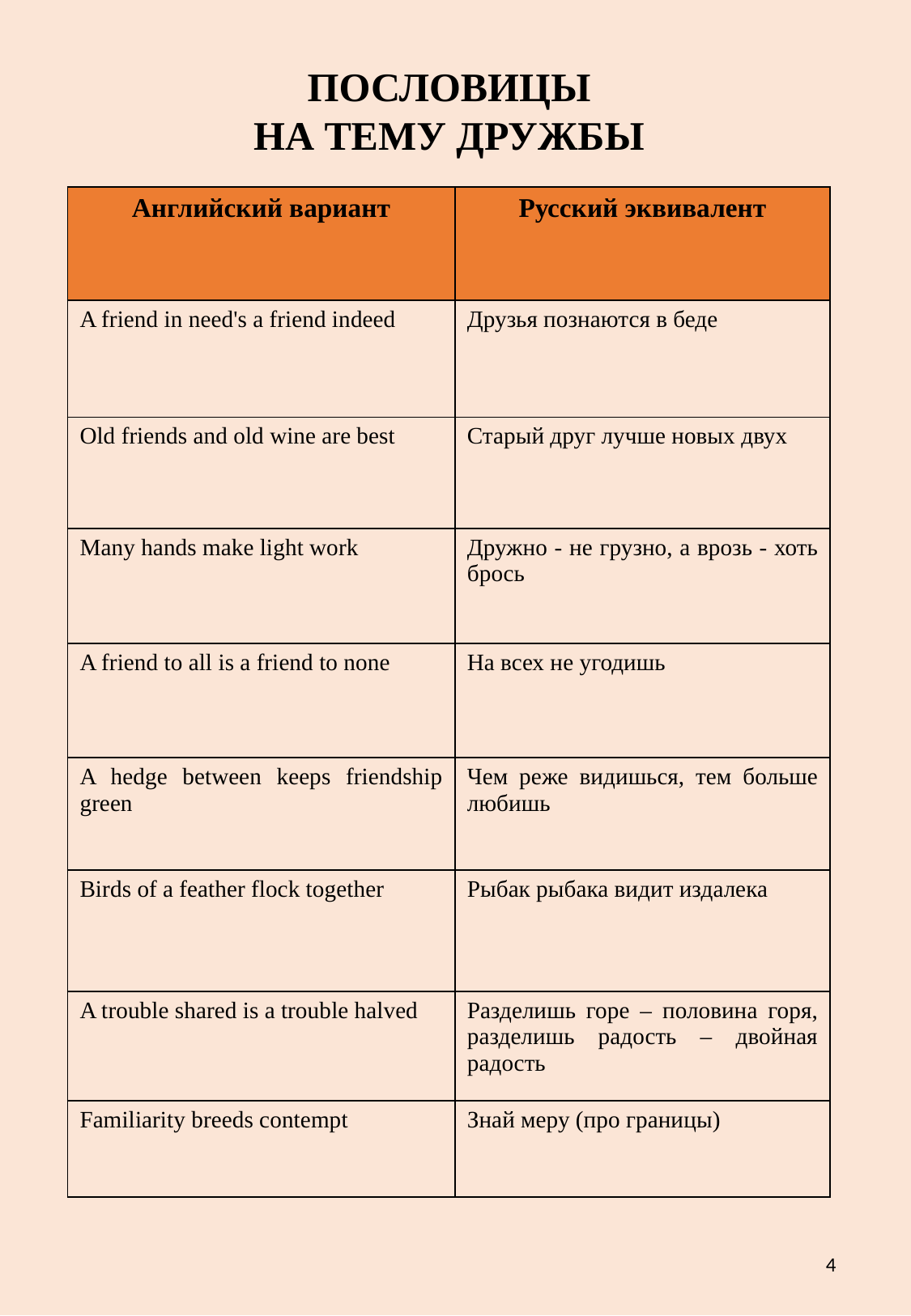

ПОСЛОВИЦЫ
НА ТЕМУ ДРУЖБЫ
| Английский вариант | Русский эквивалент |
| --- | --- |
| A friend in need's a friend indeed | Друзья познаются в беде |
| Old friends and old wine are best | Старый друг лучше новых двух |
| Many hands make light work | Дружно - не грузно, а врозь - хоть брось |
| A friend to all is a friend to none | На всех не угодишь |
| A hedge between keeps friendship green | Чем реже видишься, тем больше любишь |
| Birds of a feather flock together | Рыбак рыбака видит издалека |
| A trouble shared is a trouble halved | Разделишь горе – половина горя, разделишь радость – двойная радость |
| Familiarity breeds contempt | Знай меру (про границы) |
4